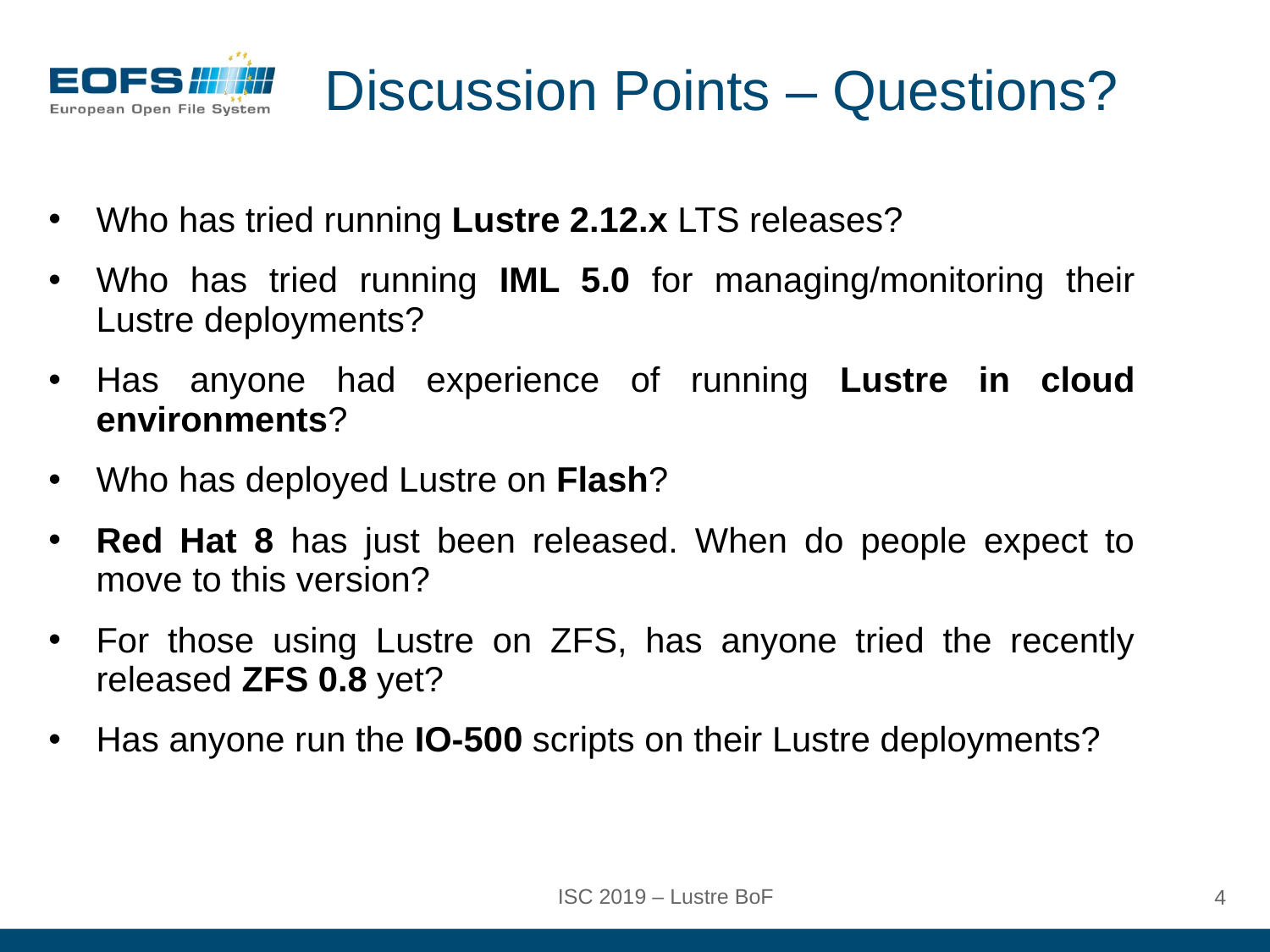

# Discussion Points – Questions?
Who has tried running Lustre 2.12.x LTS releases?
Who has tried running IML 5.0 for managing/monitoring their Lustre deployments?
Has anyone had experience of running Lustre in cloud environments?
Who has deployed Lustre on Flash?
Red Hat 8 has just been released. When do people expect to move to this version?
For those using Lustre on ZFS, has anyone tried the recently released ZFS 0.8 yet?
Has anyone run the IO-500 scripts on their Lustre deployments?

ISC 2019 – Lustre BoF
4